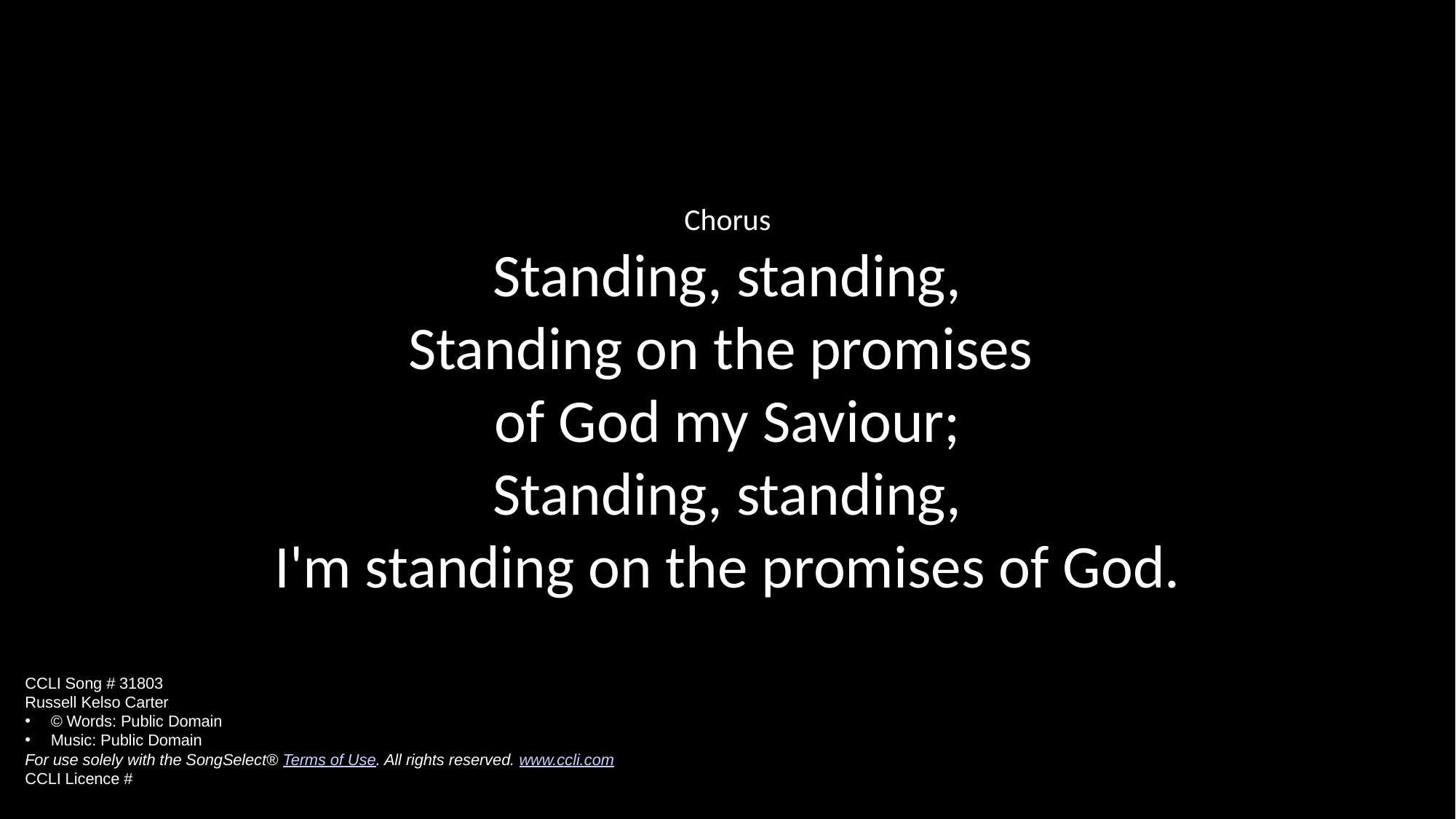

Chorus
Standing, standing,
Standing on the promises
of God my Saviour;
Standing, standing,
I'm standing on the promises of God.
CCLI Song # 31803
Russell Kelso Carter
© Words: Public Domain
Music: Public Domain
For use solely with the SongSelect® Terms of Use. All rights reserved. www.ccli.com
CCLI Licence #